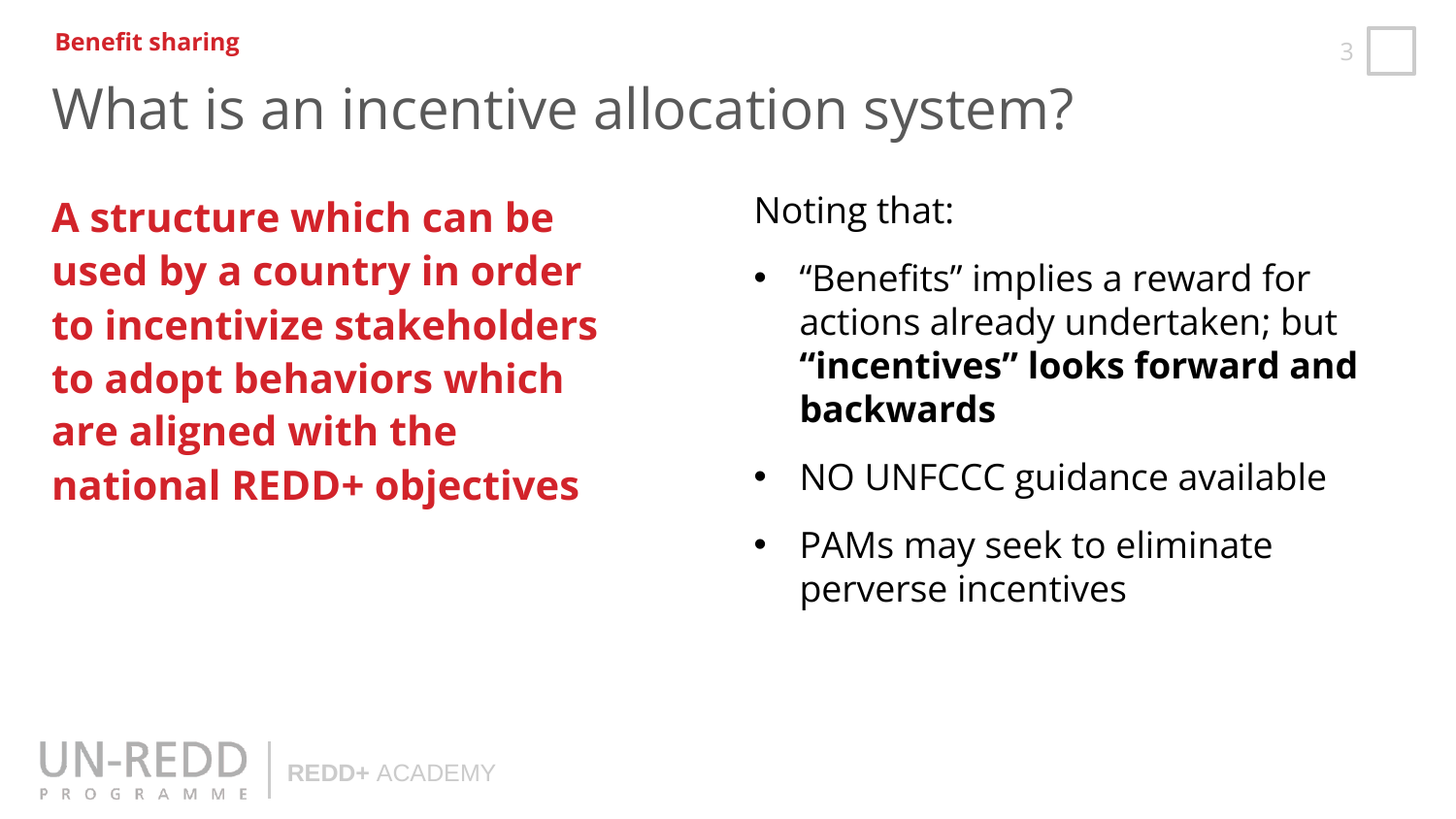

Benefit sharing
What is an incentive allocation system?
A structure which can be used by a country in order to incentivize stakeholders to adopt behaviors which are aligned with the national REDD+ objectives
Noting that:
“Benefits” implies a reward for actions already undertaken; but “incentives” looks forward and backwards
NO UNFCCC guidance available
PAMs may seek to eliminate perverse incentives